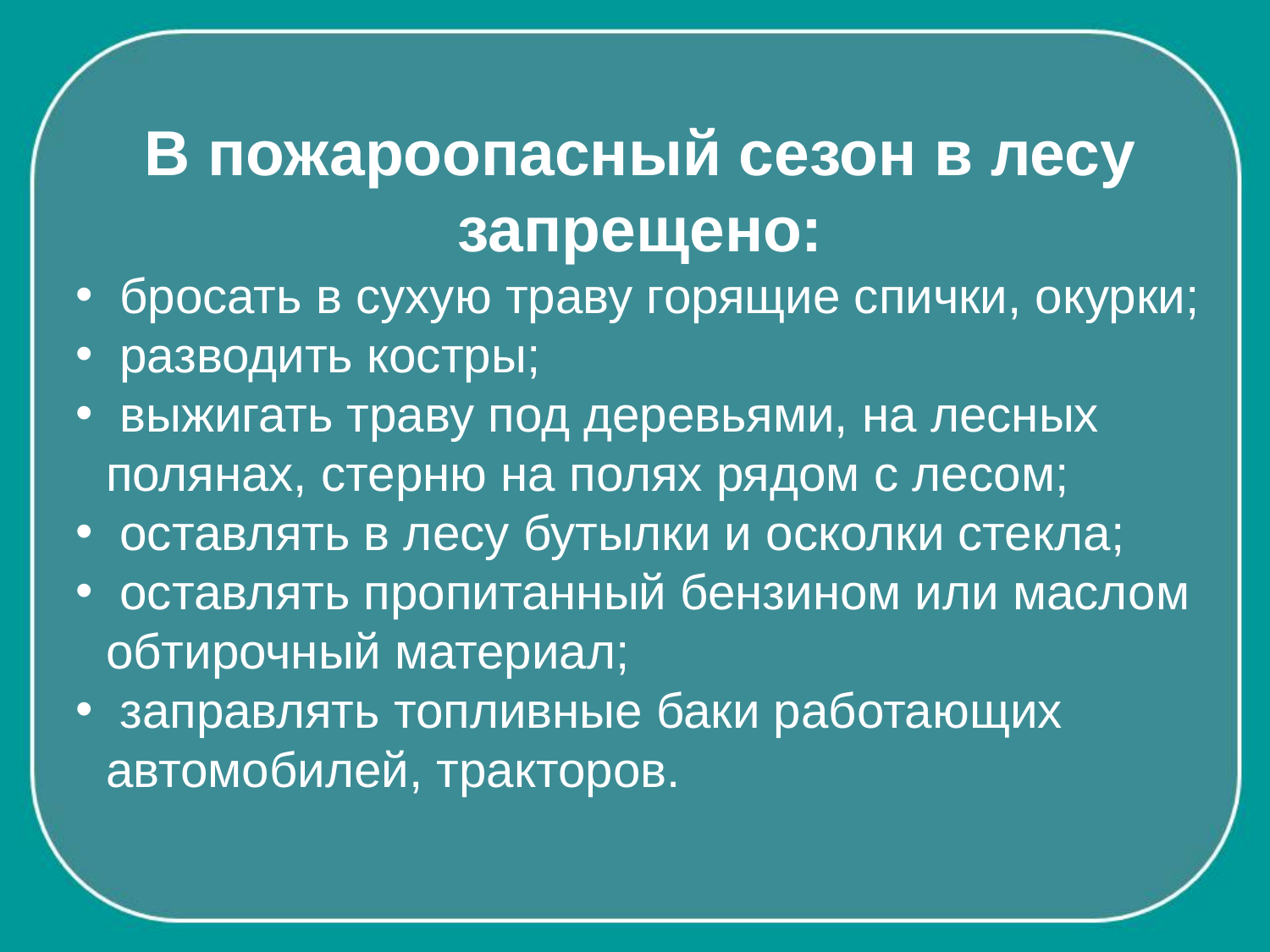

В пожароопасный сезон в лесу запрещено:
 бросать в сухую траву горящие спички, окурки;
 разводить костры;
 выжигать траву под деревьями, на лесных полянах, стерню на полях рядом с лесом;
 оставлять в лесу бутылки и осколки стекла;
 оставлять пропитанный бензином или маслом обтирочный материал;
 заправлять топливные баки работающих автомобилей, тракторов.